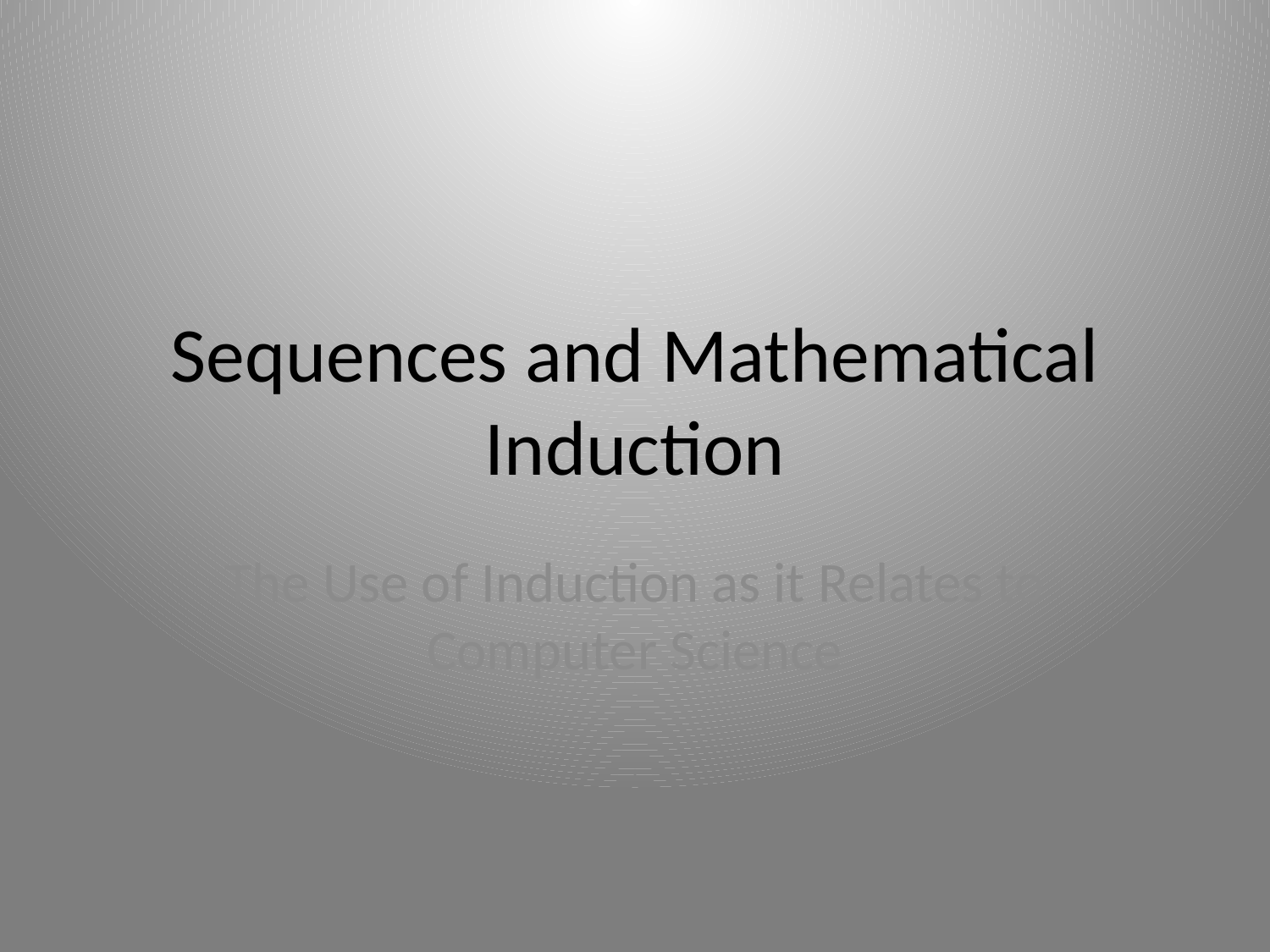

# Sequences and Mathematical Induction
The Use of Induction as it Relates to Computer Science